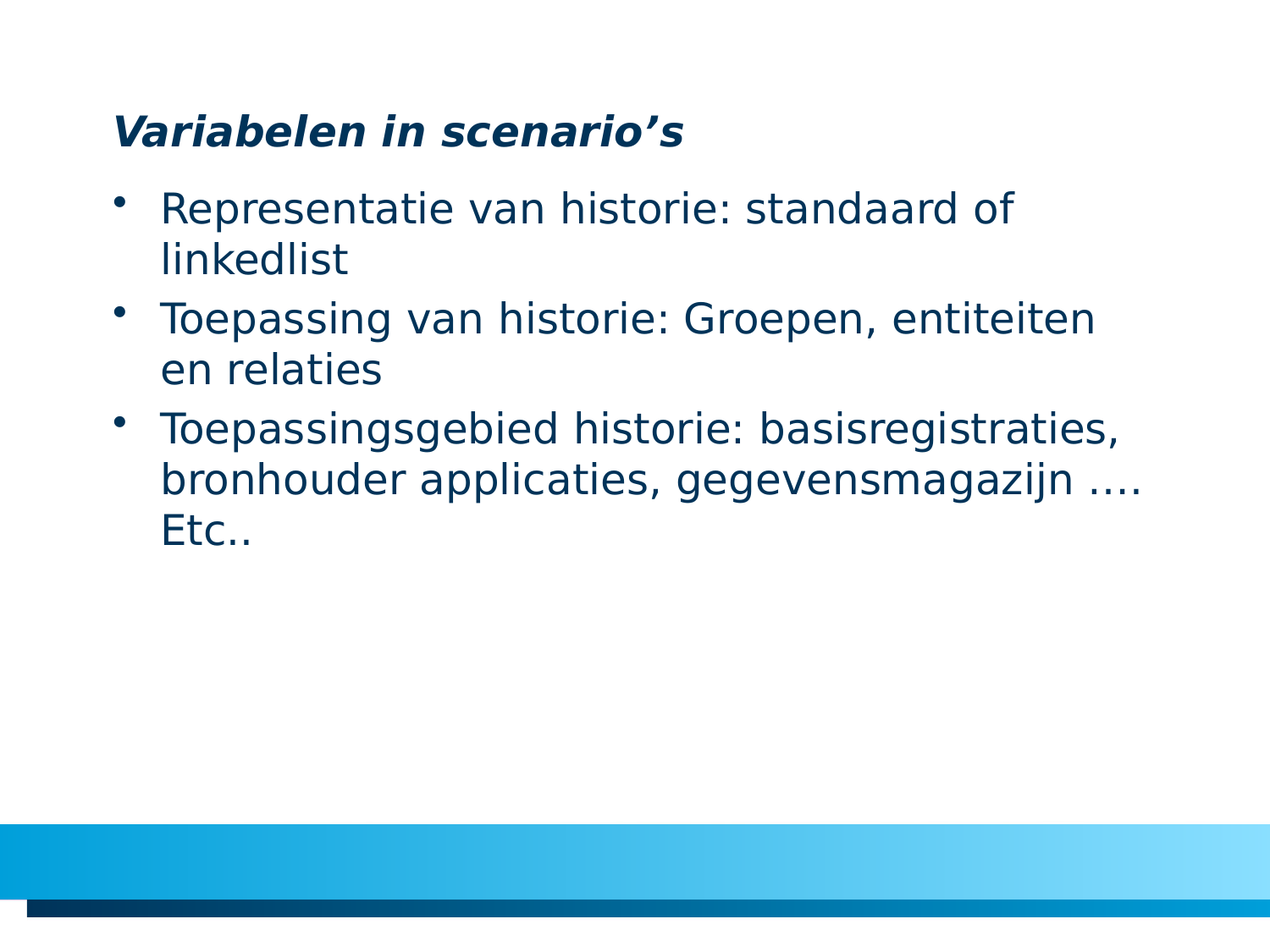

# Variabelen in scenario’s
Representatie van historie: standaard of linkedlist
Toepassing van historie: Groepen, entiteiten en relaties
Toepassingsgebied historie: basisregistraties, bronhouder applicaties, gegevensmagazijn …. Etc..